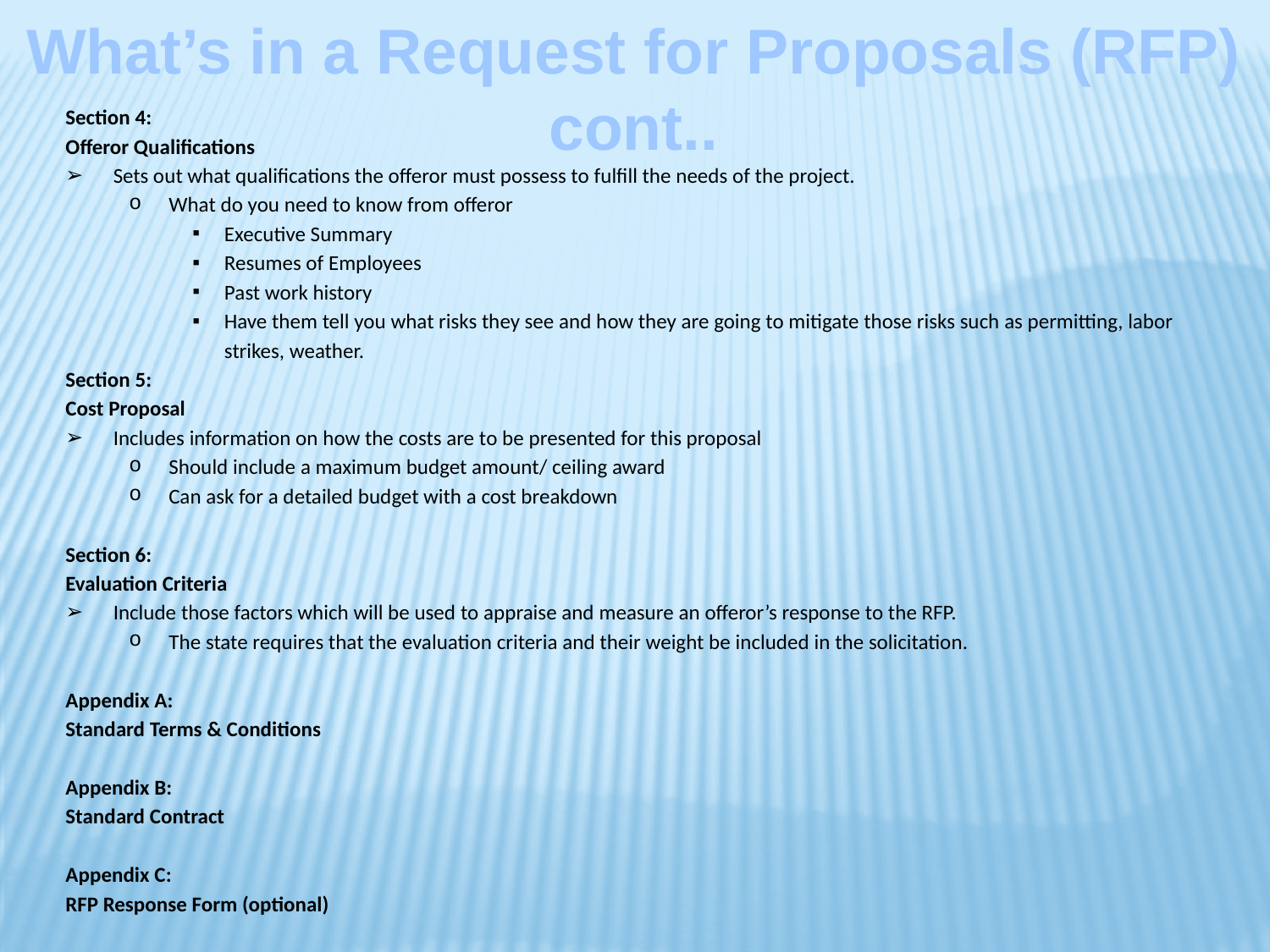

What’s in a Request for Proposals (RFP) cont..
Section 4:
Offeror Qualifications
Sets out what qualifications the offeror must possess to fulfill the needs of the project.
What do you need to know from offeror
Executive Summary
Resumes of Employees
Past work history
Have them tell you what risks they see and how they are going to mitigate those risks such as permitting, labor strikes, weather.
Section 5:
Cost Proposal
Includes information on how the costs are to be presented for this proposal
Should include a maximum budget amount/ ceiling award
Can ask for a detailed budget with a cost breakdown

Section 6:
Evaluation Criteria
Include those factors which will be used to appraise and measure an offeror’s response to the RFP.
The state requires that the evaluation criteria and their weight be included in the solicitation.

Appendix A:
Standard Terms & Conditions

Appendix B:
Standard Contract

Appendix C:
RFP Response Form (optional)